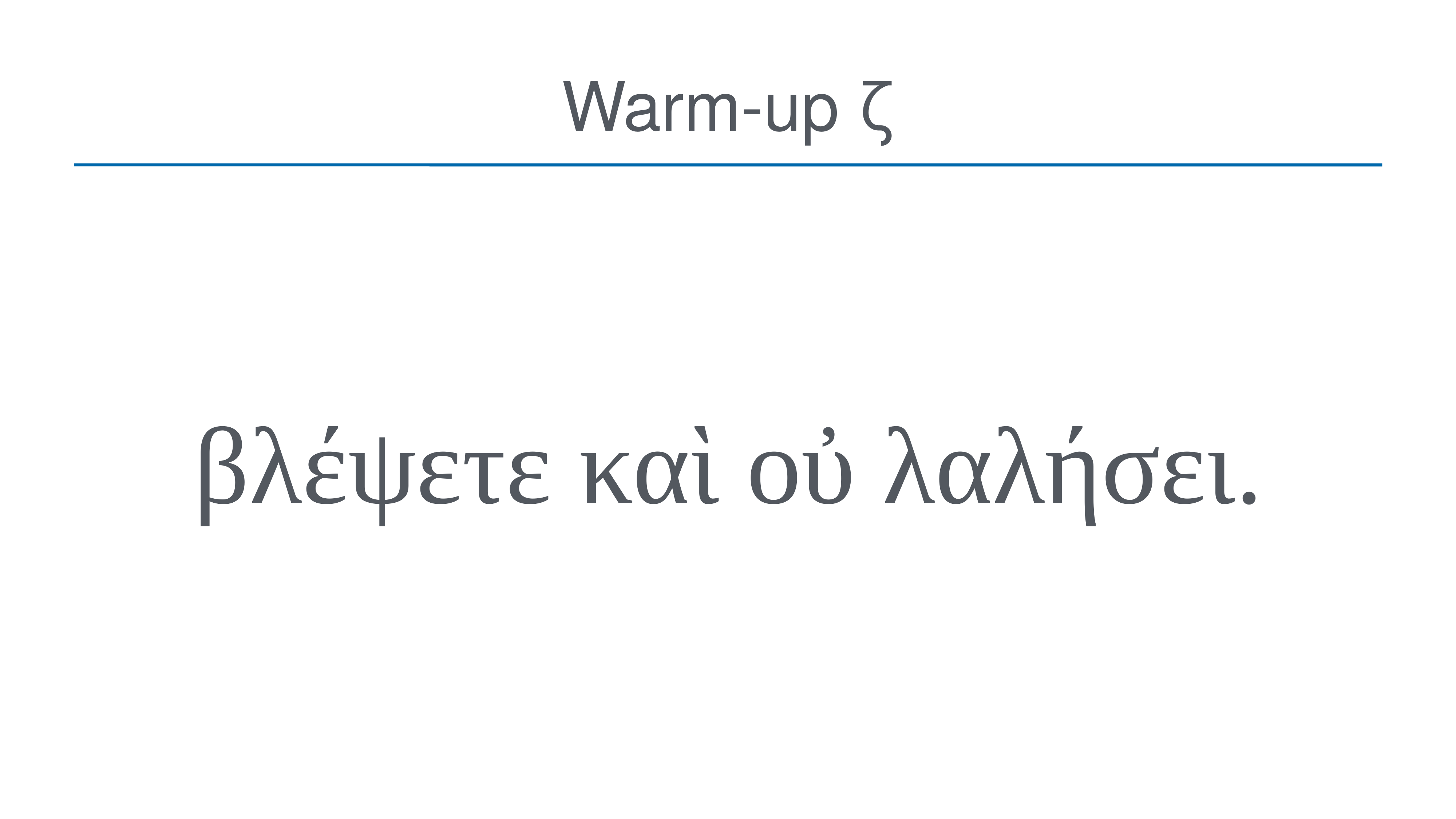

# Warm-up ζ
βλέψετε καὶ οὐ λαλήσει.